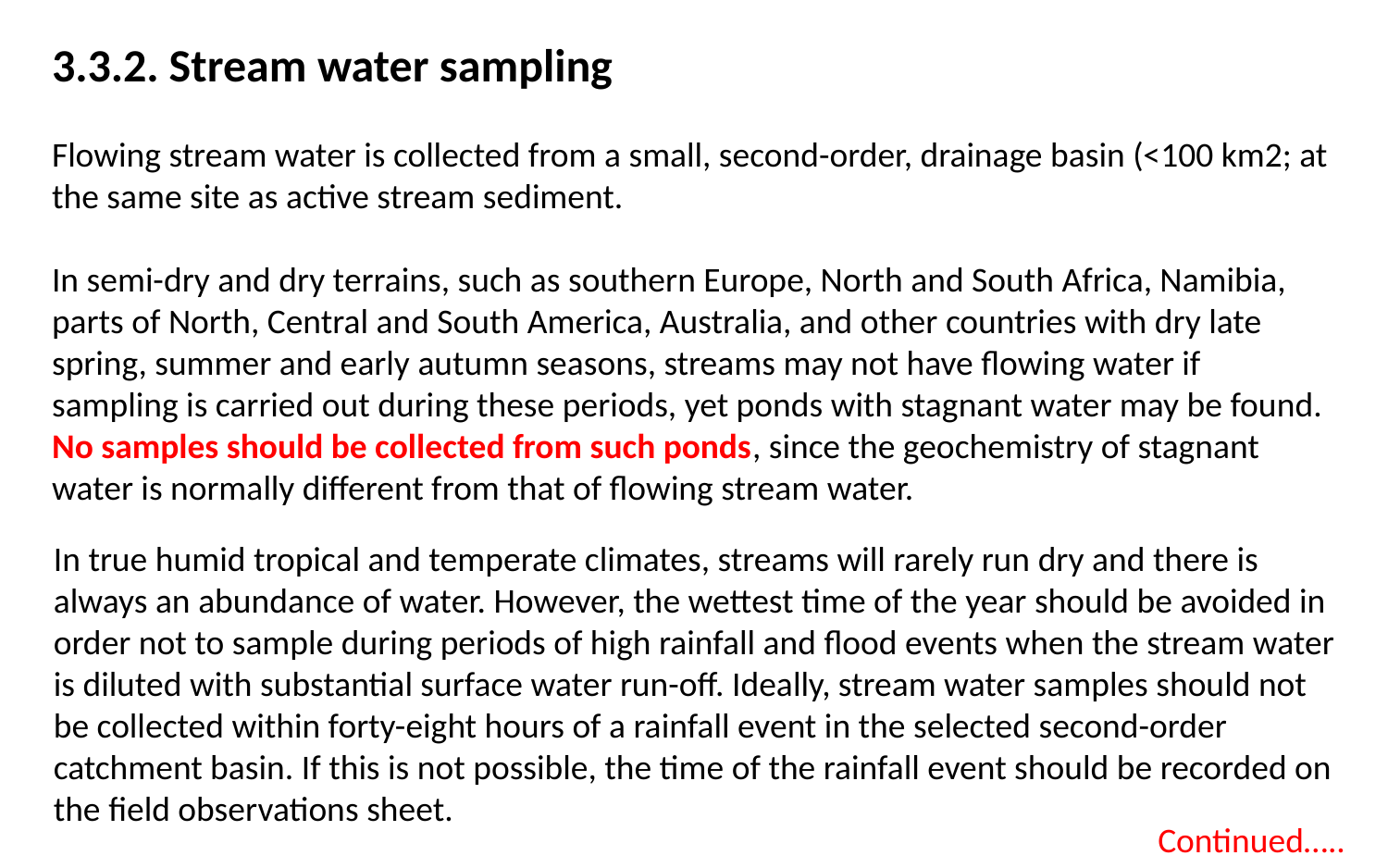

3.3.2. Stream water sampling
Flowing stream water is collected from a small, second-order, drainage basin (<100 km2; at the same site as active stream sediment.

In semi-dry and dry terrains, such as southern Europe, North and South Africa, Namibia, parts of North, Central and South America, Australia, and other countries with dry late spring, summer and early autumn seasons, streams may not have flowing water if sampling is carried out during these periods, yet ponds with stagnant water may be found. No samples should be collected from such ponds, since the geochemistry of stagnant water is normally different from that of flowing stream water.
In true humid tropical and temperate climates, streams will rarely run dry and there is always an abundance of water. However, the wettest time of the year should be avoided in order not to sample during periods of high rainfall and flood events when the stream water is diluted with substantial surface water run-off. Ideally, stream water samples should not be collected within forty-eight hours of a rainfall event in the selected second-order catchment basin. If this is not possible, the time of the rainfall event should be recorded on the field observations sheet.
Continued…..